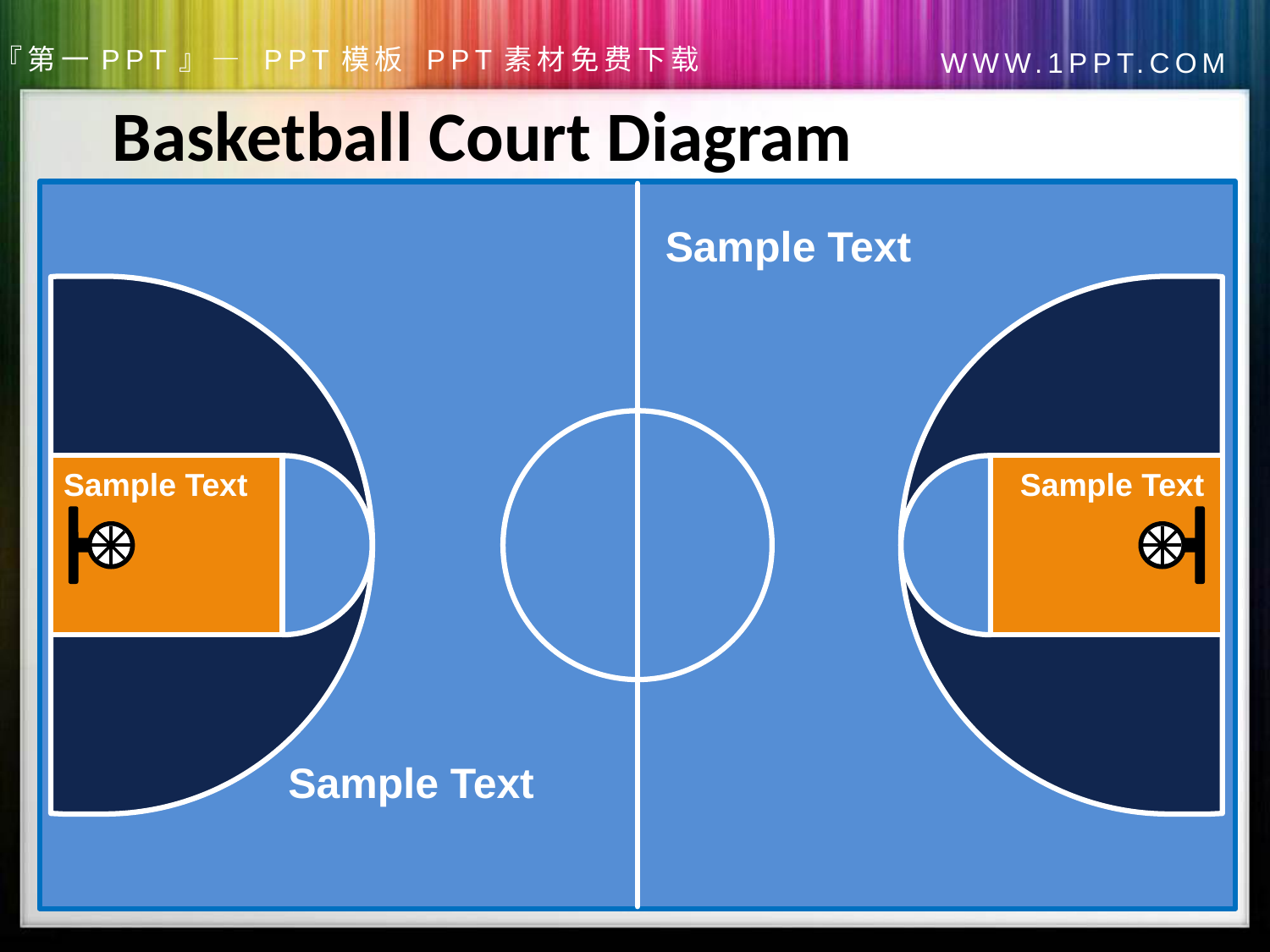

Basketball Court Diagram

Sample Text

Sample Text
Sample Text
Sample Text